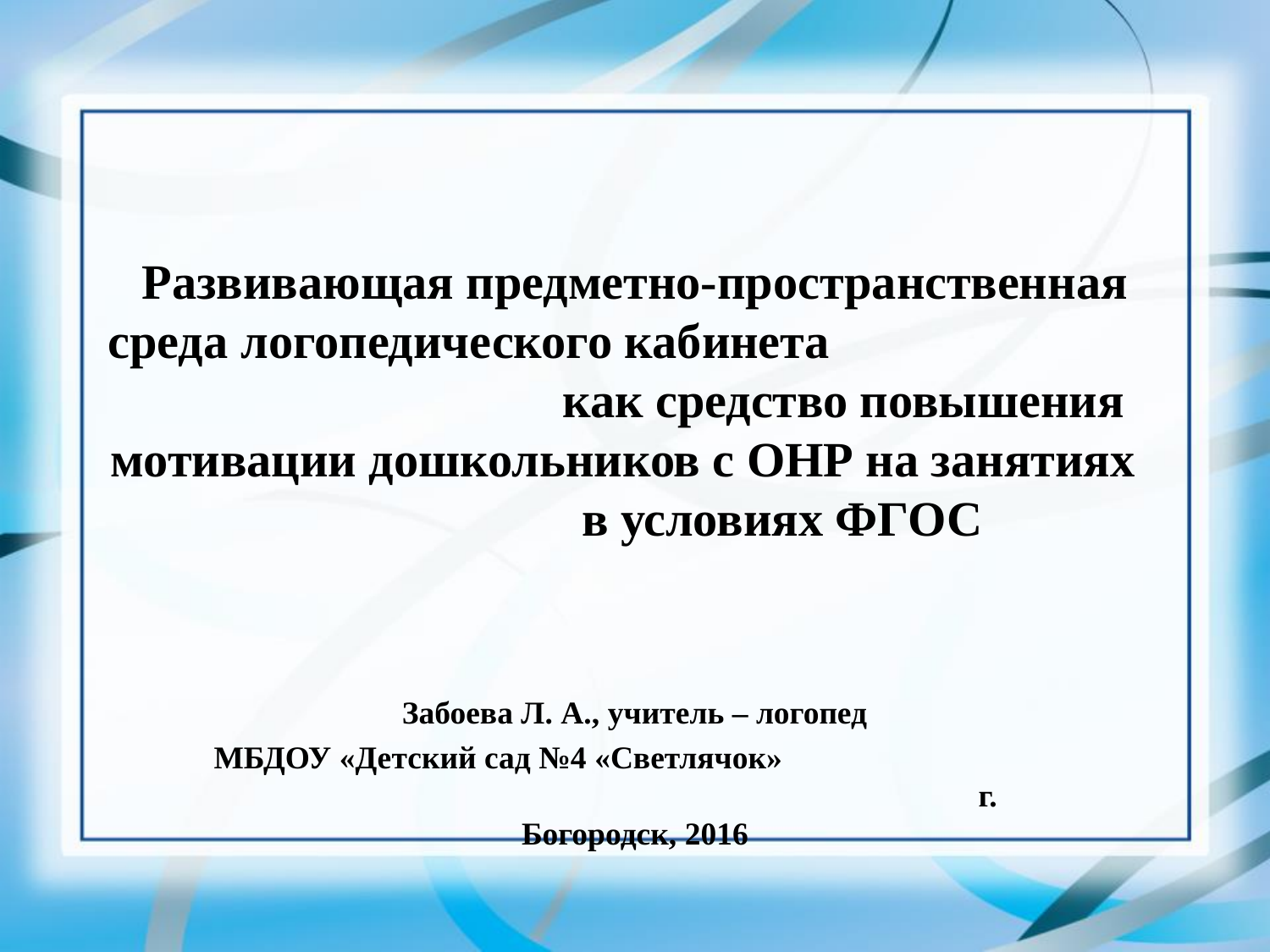

# Развивающая предметно-пространственная среда логопедического кабинета                                                              как средство повышения мотивации дошкольников с ОНР на занятиях                           в условиях ФГОС
Забоева Л. А., учитель – логопед
 МБДОУ «Детский сад №4 «Светлячок»                                                                                                                             г.  Богородск, 2016